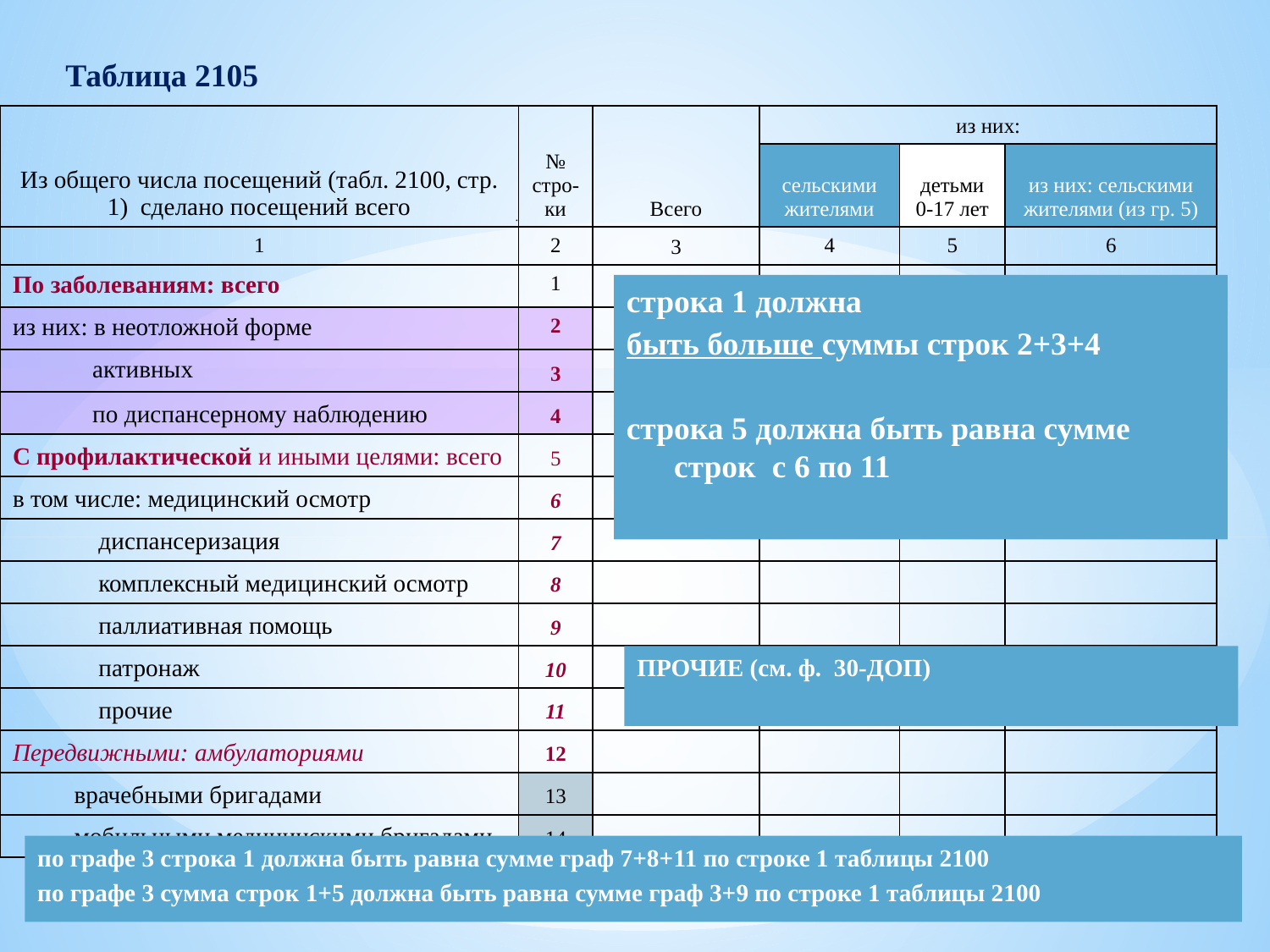

# Таблица 2105
| Из общего числа посещений (табл. 2100, стр. 1) сделано посещений всего | № стро-ки | Всего | из них: |  |  |
| --- | --- | --- | --- | --- | --- |
|  |  |  | сельскими жителями | детьми 0-17 лет | из них: сельскими жителями (из гр. 5) |
| 1 | 2 | 3 | 4 | 5 | 6 |
| По заболеваниям: всего | 1 |  |  |  |  |
| из них: в неотложной форме | 2 |  |  |  |  |
| активных | 3 |  |  |  |  |
| по диспансерному наблюдению | 4 |  |  |  |  |
| С профилактической и иными целями: всего | 5 |  |  |  |  |
| в том числе: медицинский осмотр | 6 |  |  |  |  |
| диспансеризация | 7 |  |  |  |  |
| комплексный медицинский осмотр | 8 |  |  |  |  |
| паллиативная помощь | 9 |  |  |  |  |
| патронаж | 10 |  |  |  |  |
| прочие | 11 |  |  |  |  |
| Передвижными: амбулаториями | 12 |  |  |  |  |
| врачебными бригадами | 13 |  |  |  |  |
| мобильными медицинскими бригадами | 14 |  |  |  |  |

строка 1 должна
быть больше суммы строк 2+3+4

строка 5 должна быть равна сумме строк  с 6 по 11
ПРОЧИЕ (см. ф.  30-ДОП)
по графе 3 строка 1 должна быть равна сумме граф 7+8+11 по строке 1 таблицы 2100
по графе 3 сумма строк 1+5 должна быть равна сумме граф 3+9 по строке 1 таблицы 2100